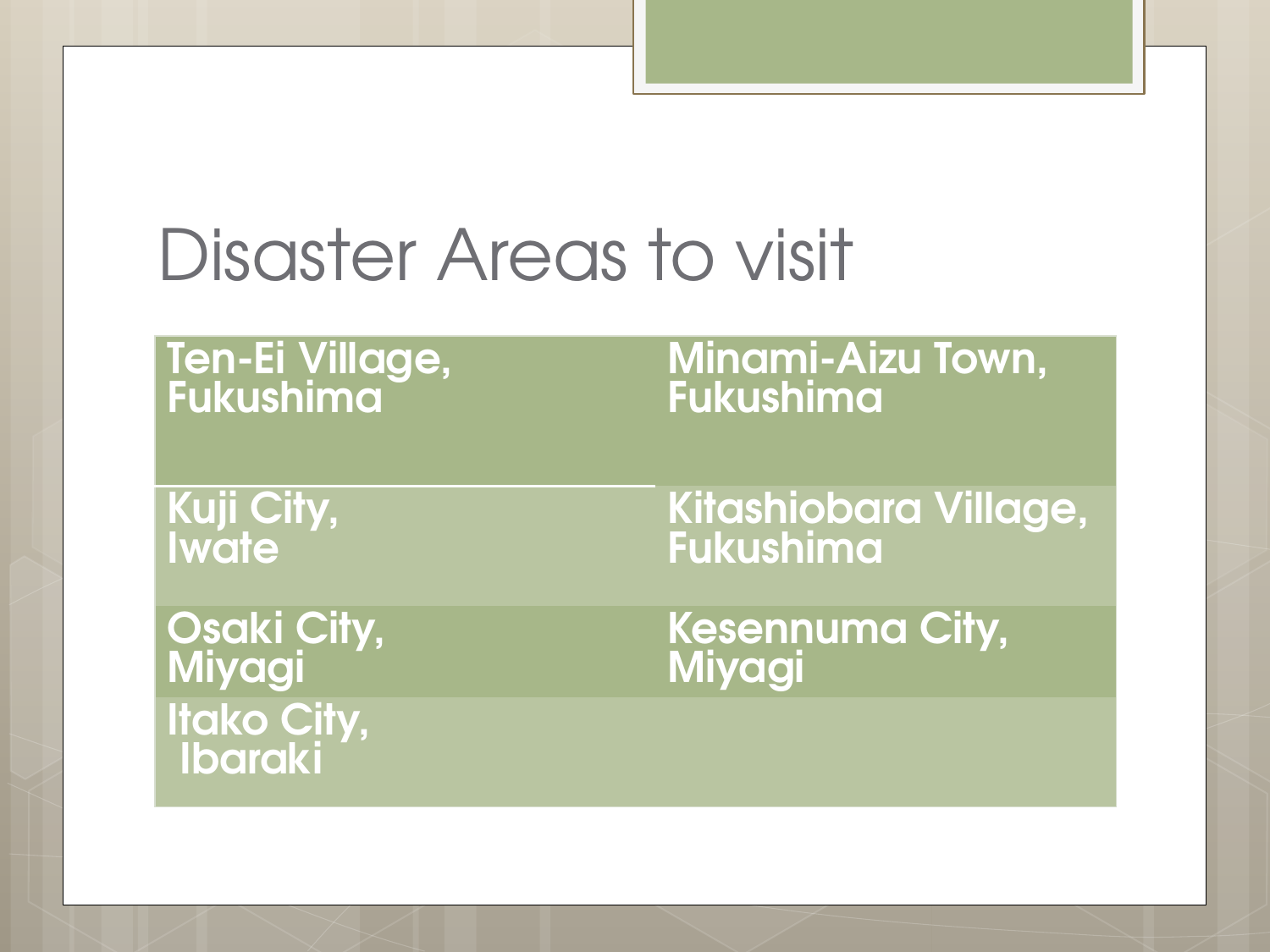

# Disaster Areas to visit
| Ten-Ei Village, Fukushima | Minami-Aizu Town, Fukushima |
| --- | --- |
| Kuji City, Iwate | Kitashiobara Village, Fukushima |
| Osaki City, Miyagi | Kesennuma City, Miyagi |
| Itako City, Ibaraki |  |